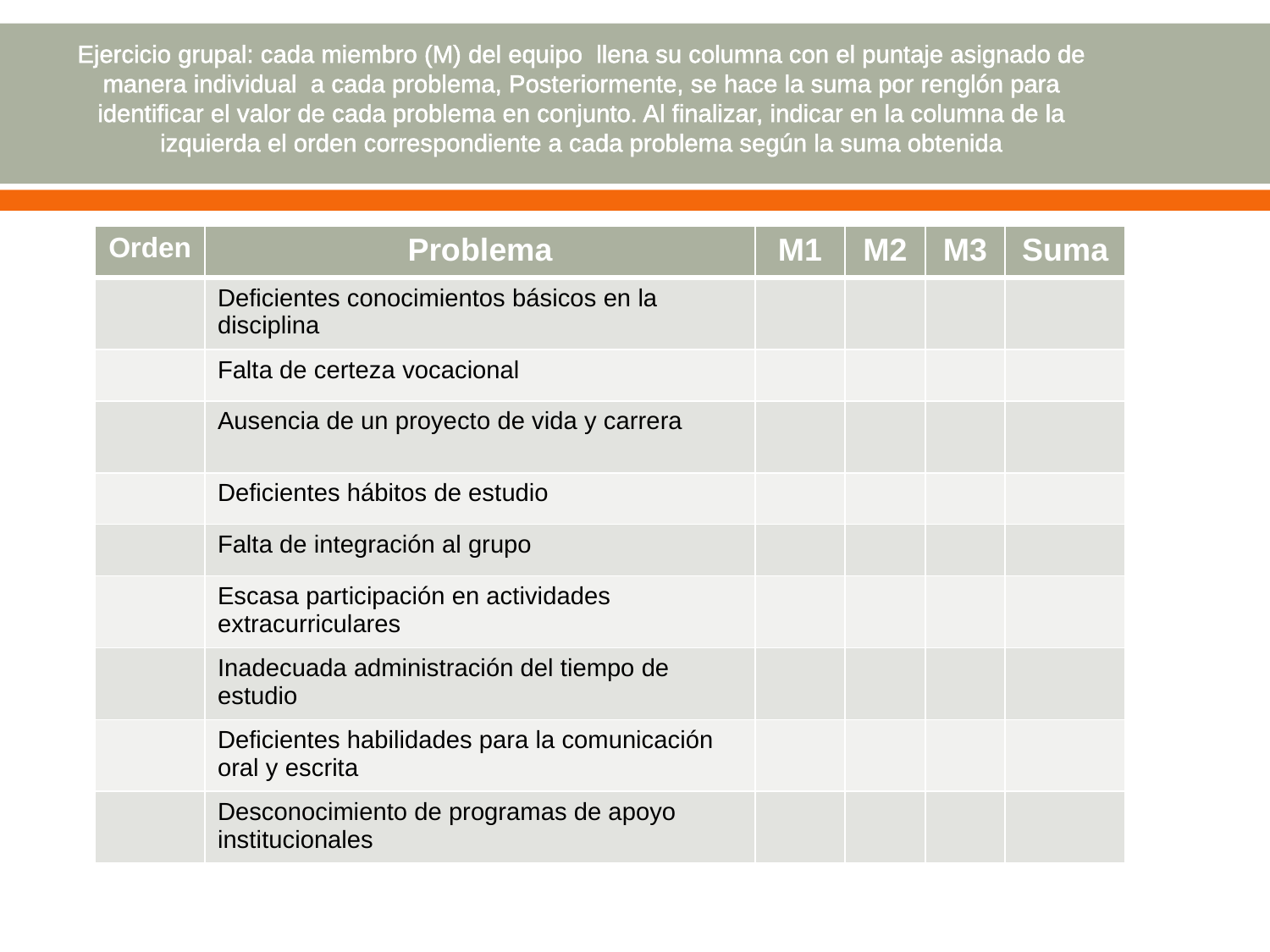

# Ejercicio grupal: cada miembro (M) del equipo  llena su columna con el puntaje asignado de manera individual  a cada problema, Posteriormente, se hace la suma por renglón para identificar el valor de cada problema en conjunto. Al finalizar, indicar en la columna de la izquierda el orden correspondiente a cada problema según la suma obtenida
| Orden | Problema | M1 | M2 | M3 | Suma |
| --- | --- | --- | --- | --- | --- |
|  | Deficientes conocimientos básicos en la disciplina |  |  |  |  |
|  | Falta de certeza vocacional |  |  |  |  |
|  | Ausencia de un proyecto de vida y carrera |  |  |  |  |
|  | Deficientes hábitos de estudio |  |  |  |  |
|  | Falta de integración al grupo |  |  |  |  |
|  | Escasa participación en actividades extracurriculares |  |  |  |  |
|  | Inadecuada administración del tiempo de estudio |  |  |  |  |
|  | Deficientes habilidades para la comunicación oral y escrita |  |  |  |  |
|  | Desconocimiento de programas de apoyo institucionales |  |  |  |  |